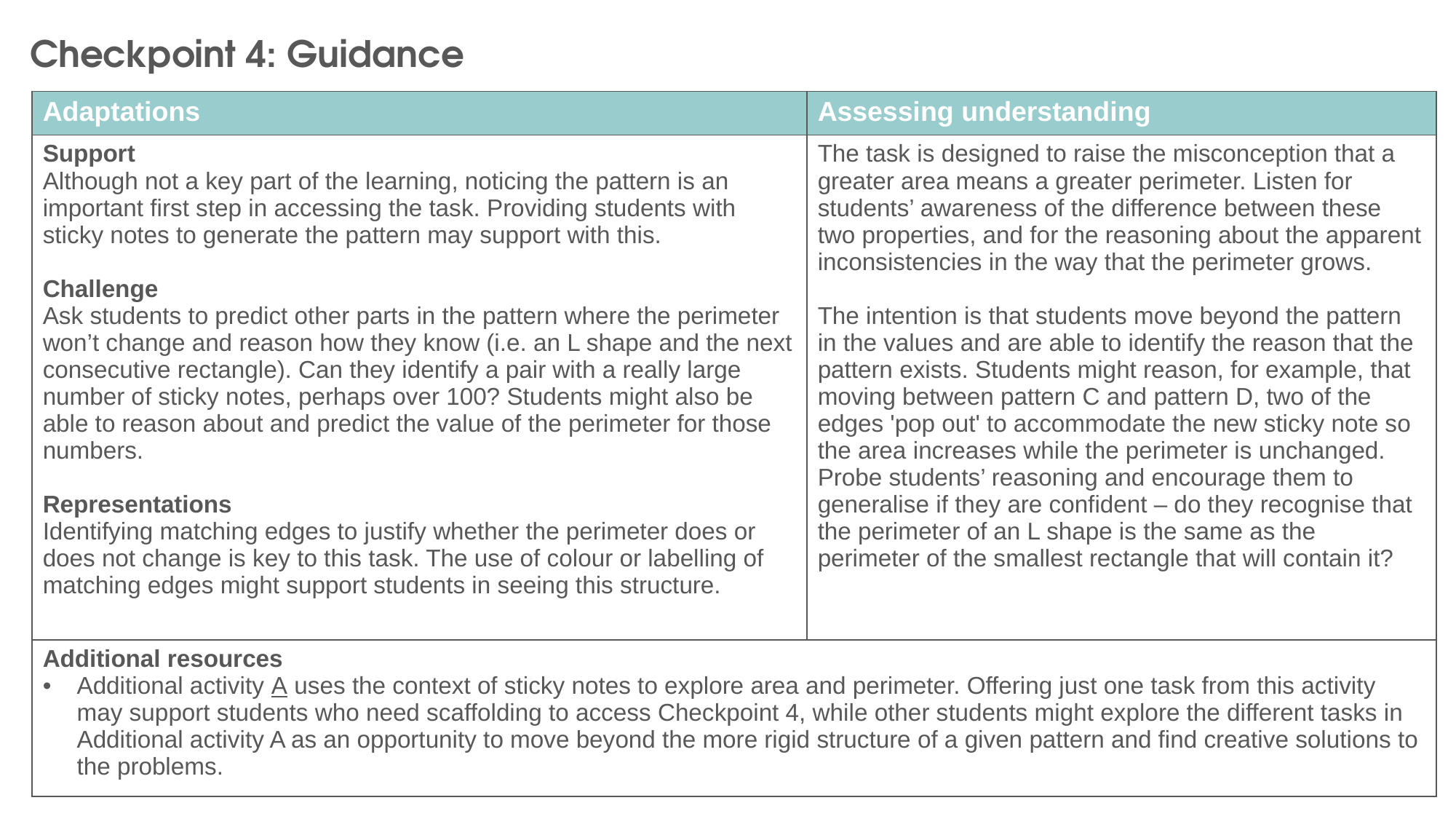

Checkpoint 4: Guidance
| Adaptations | Assessing understanding |
| --- | --- |
| Support Although not a key part of the learning, noticing the pattern is an important first step in accessing the task. Providing students with sticky notes to generate the pattern may support with this. Challenge Ask students to predict other parts in the pattern where the perimeter won’t change and reason how they know (i.e. an L shape and the next consecutive rectangle). Can they identify a pair with a really large number of sticky notes, perhaps over 100? Students might also be able to reason about and predict the value of the perimeter for those numbers. Representations Identifying matching edges to justify whether the perimeter does or does not change is key to this task. The use of colour or labelling of matching edges might support students in seeing this structure. | The task is designed to raise the misconception that a greater area means a greater perimeter. Listen for students’ awareness of the difference between these two properties, and for the reasoning about the apparent inconsistencies in the way that the perimeter grows. The intention is that students move beyond the pattern in the values and are able to identify the reason that the pattern exists. Students might reason, for example, that moving between pattern C and pattern D, two of the edges 'pop out' to accommodate the new sticky note so the area increases while the perimeter is unchanged. Probe students’ reasoning and encourage them to generalise if they are confident – do they recognise that the perimeter of an L shape is the same as the perimeter of the smallest rectangle that will contain it? |
| Additional resources Additional activity A uses the context of sticky notes to explore area and perimeter. Offering just one task from this activity may support students who need scaffolding to access Checkpoint 4, while other students might explore the different tasks in Additional activity A as an opportunity to move beyond the more rigid structure of a given pattern and find creative solutions to the problems. |  |